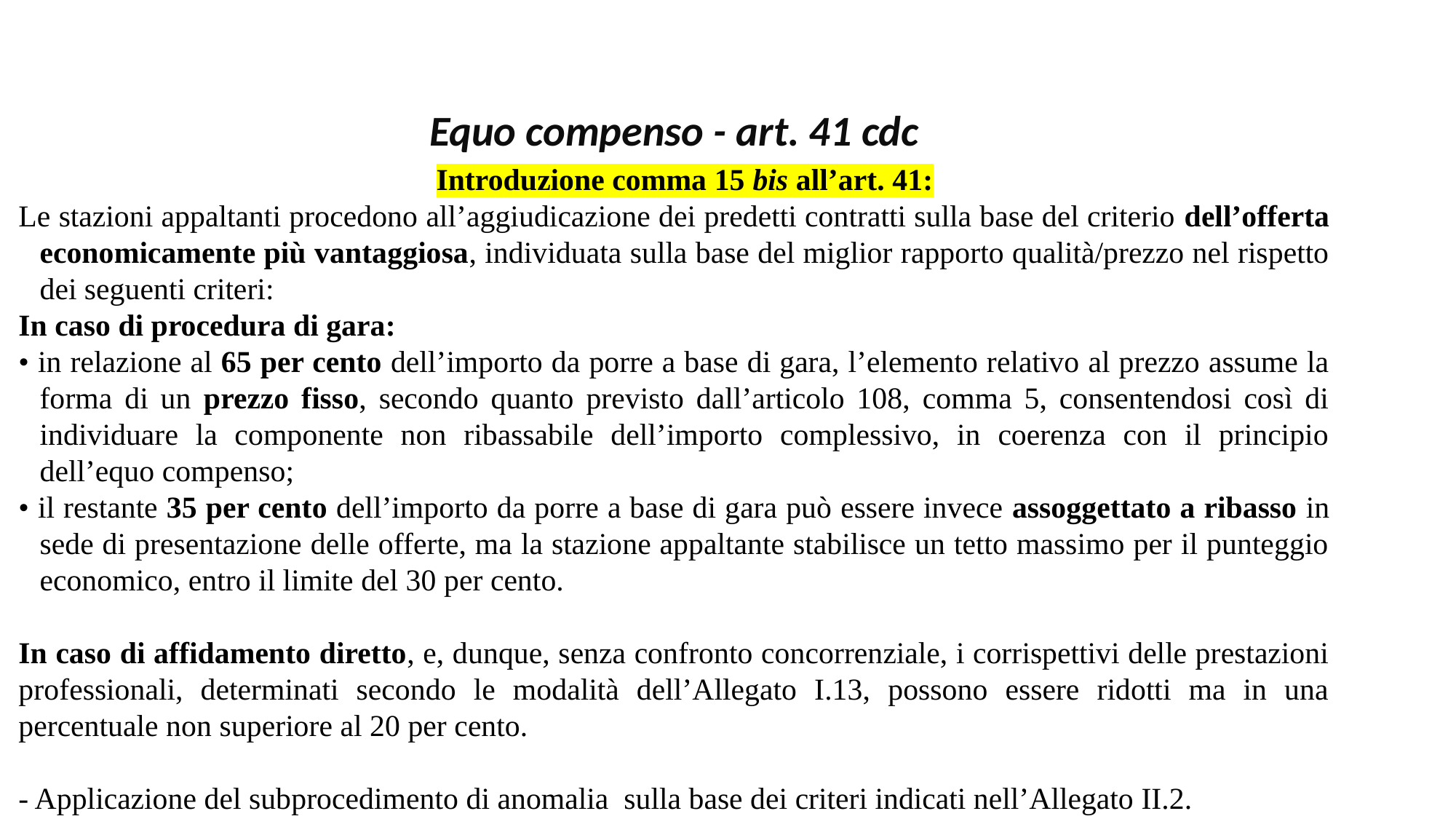

Equo compenso - art. 41 cdc
	Introduzione comma 15 bis all’art. 41:
Le stazioni appaltanti procedono all’aggiudicazione dei predetti contratti sulla base del criterio dell’offerta economicamente più vantaggiosa, individuata sulla base del miglior rapporto qualità/prezzo nel rispetto dei seguenti criteri:
In caso di procedura di gara:
• in relazione al 65 per cento dell’importo da porre a base di gara, l’elemento relativo al prezzo assume la forma di un prezzo fisso, secondo quanto previsto dall’articolo 108, comma 5, consentendosi così di individuare la componente non ribassabile dell’importo complessivo, in coerenza con il principio dell’equo compenso;
• il restante 35 per cento dell’importo da porre a base di gara può essere invece assoggettato a ribasso in sede di presentazione delle offerte, ma la stazione appaltante stabilisce un tetto massimo per il punteggio economico, entro il limite del 30 per cento.

In caso di affidamento diretto, e, dunque, senza confronto concorrenziale, i corrispettivi delle prestazioni professionali, determinati secondo le modalità dell’Allegato I.13, possono essere ridotti ma in una percentuale non superiore al 20 per cento.

- Applicazione del subprocedimento di anomalia  sulla base dei criteri indicati nell’Allegato II.2.